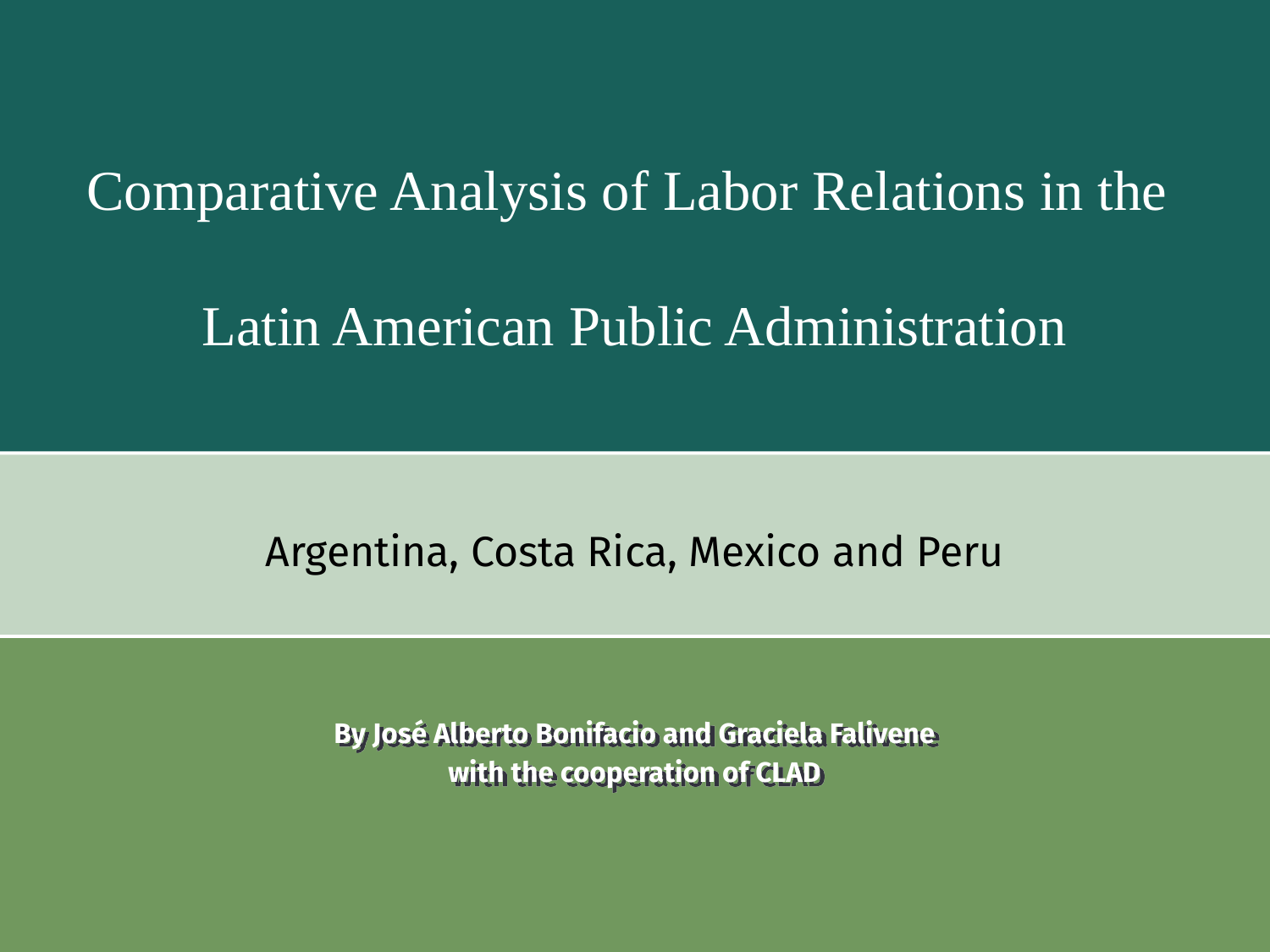

Diálogo Regional de Políticas
Comparative Analysis of Labor Relations in the

Latin American Public Administration

Argentina, Costa Rica, Mexico and Peru

By José Alberto Bonifacio and Graciela Falivene
with the cooperation of CLAD